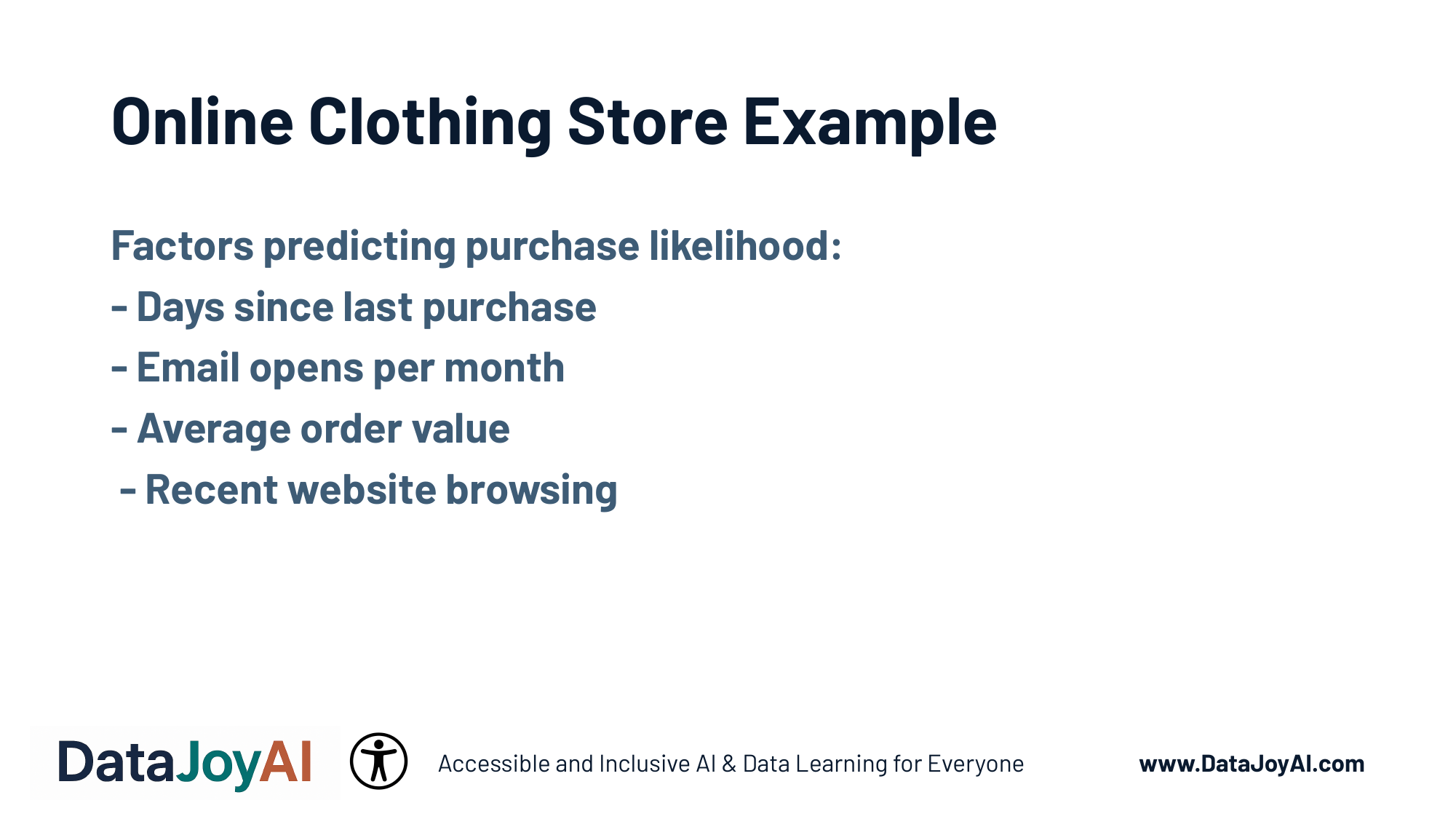

# Online Clothing Store Example
Factors predicting purchase likelihood:
- Days since last purchase
- Email opens per month
- Average order value
 - Recent website browsing